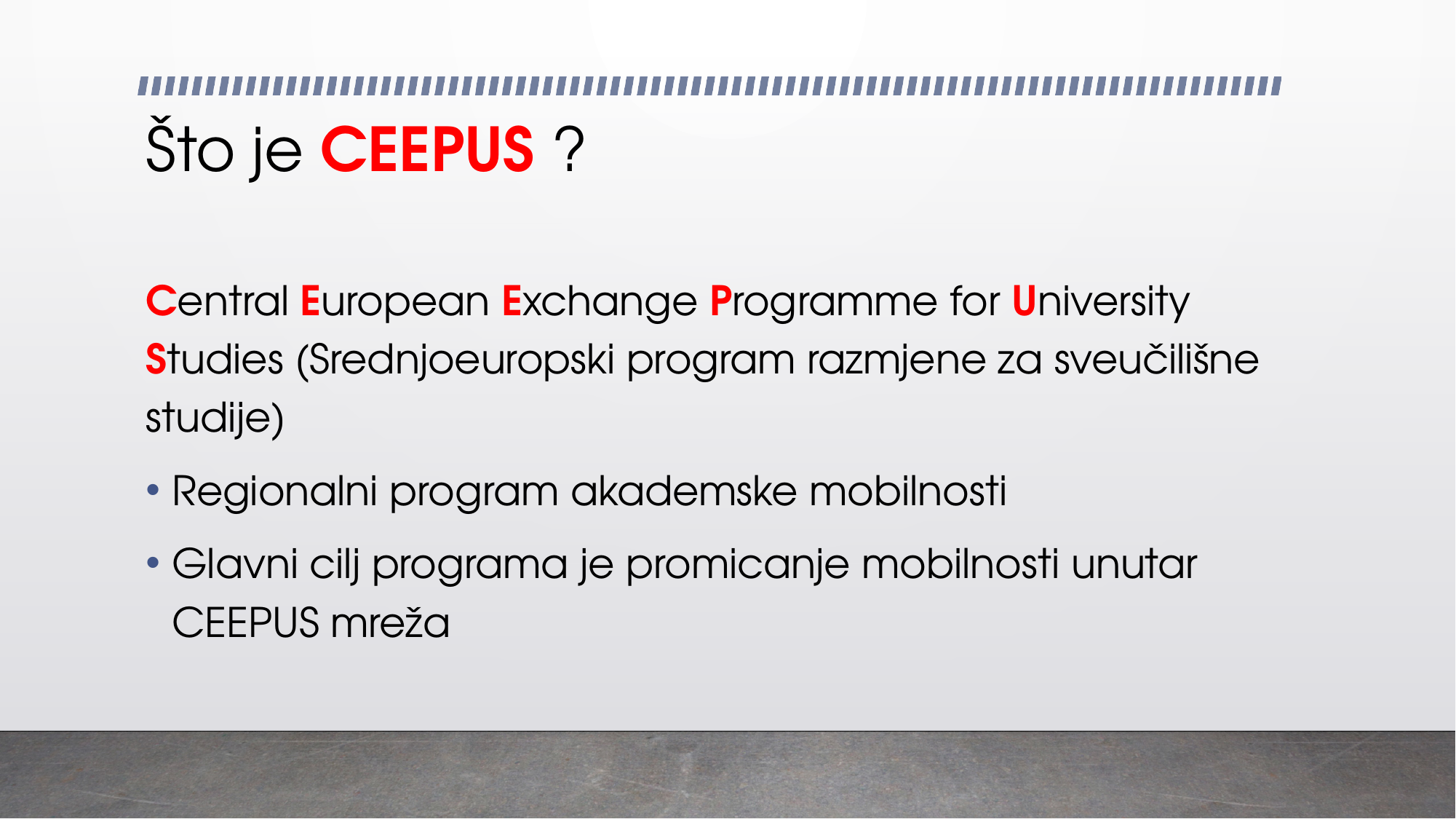

# Što je CEEPUS ?
Central European Exchange Programme for University Studies (Srednjoeuropski program razmjene za sveučilišne studije)
Regionalni program akademske mobilnosti
Glavni cilj programa je promicanje mobilnosti unutar CEEPUS mreža